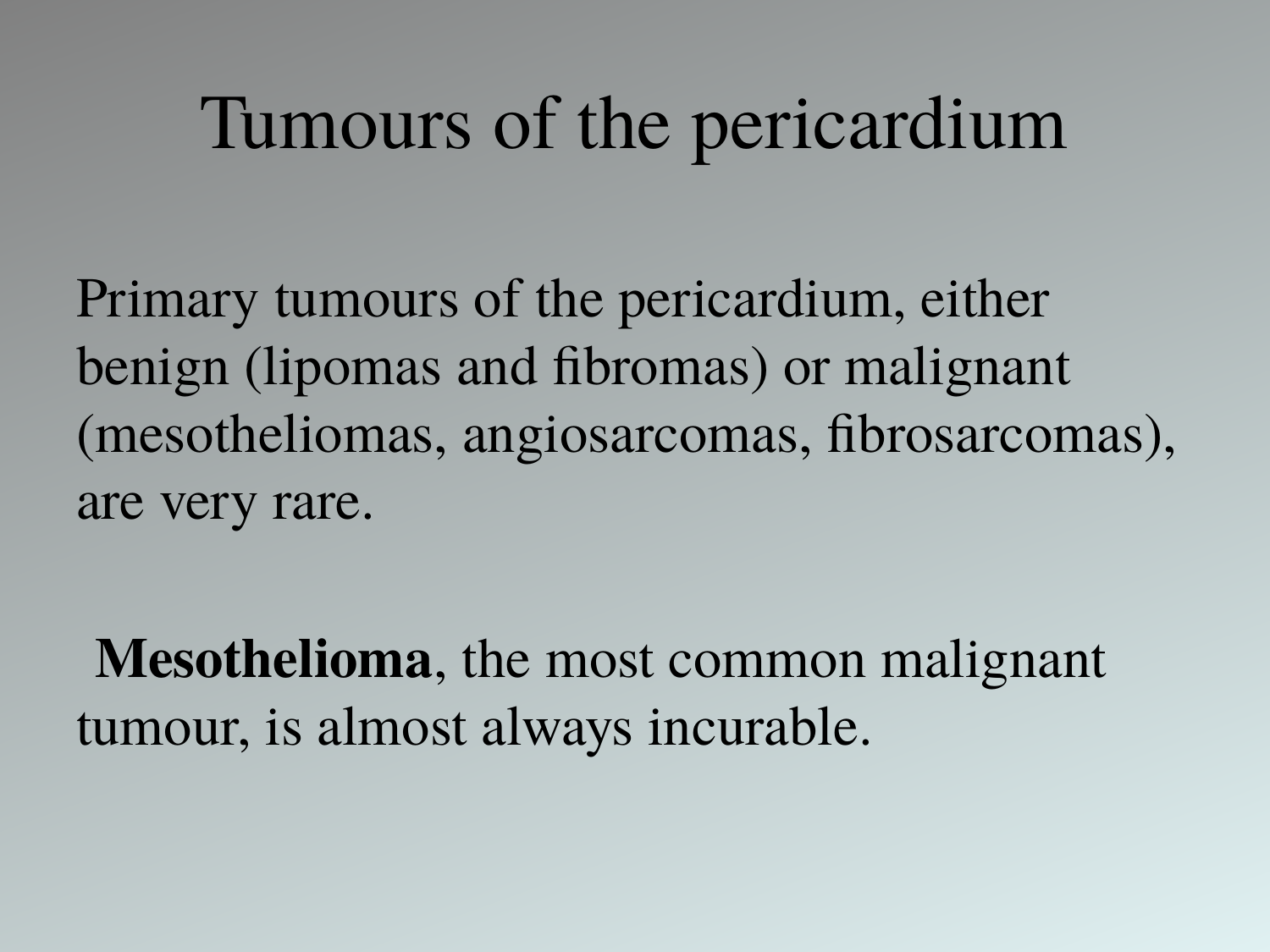

# Tumours of the pericardium
Primary tumours of the pericardium, either benign (lipomas and fibromas) or malignant (mesotheliomas, angiosarcomas, fibrosarcomas), are very rare.

 Mesothelioma, the most common malignant tumour, is almost always incurable.